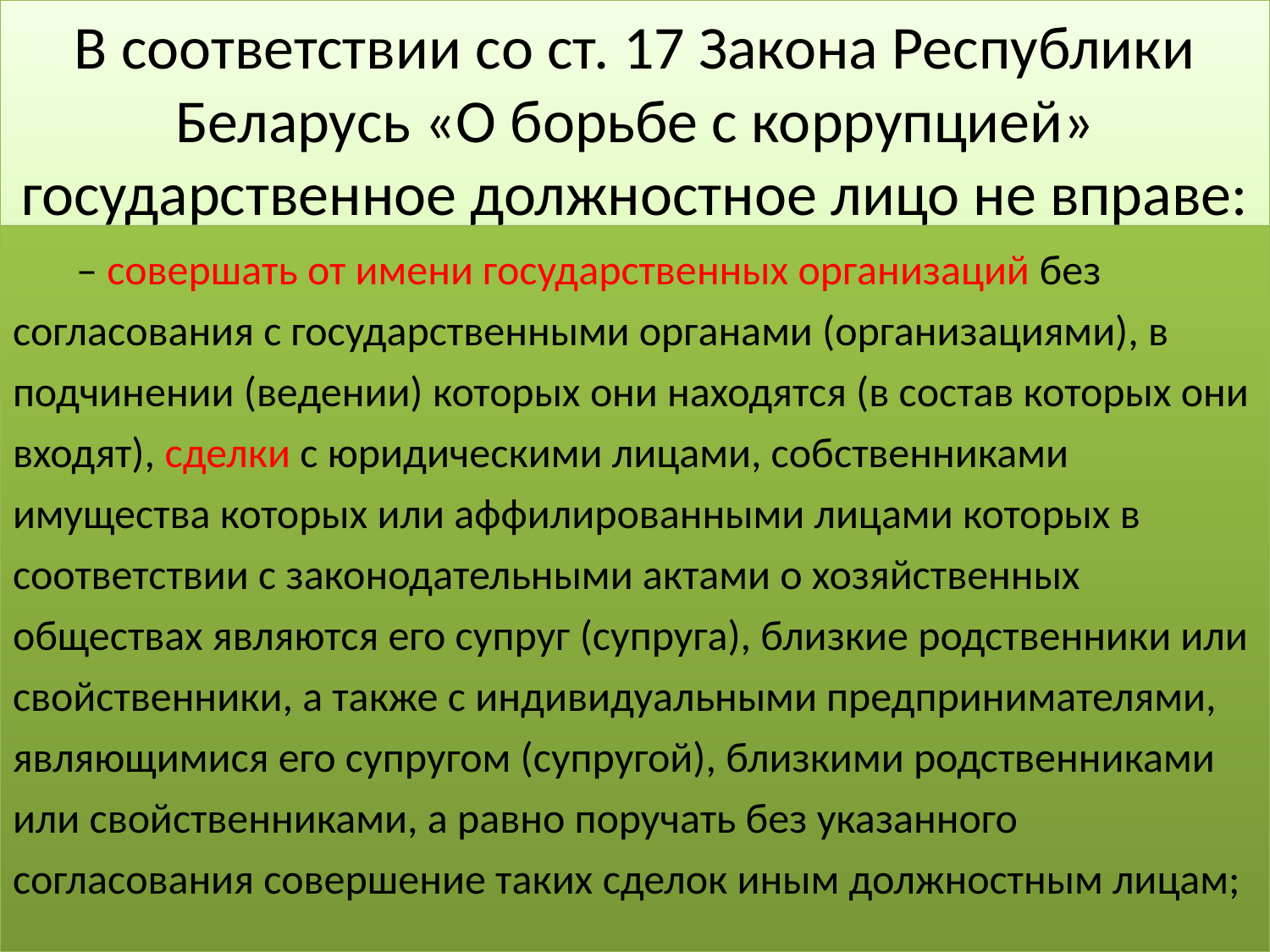

# В соответствии со ст. 17 Закона Республики Беларусь «О борьбе с коррупцией» государственное должностное лицо не вправе:
– совершать от имени государственных организаций без согласования с государственными органами (организациями), в подчинении (ведении) которых они находятся (в состав которых они входят), сделки с юридическими лицами, собственниками имущества которых или аффилированными лицами которых в соответствии с законодательными актами о хозяйственных обществах являются его супруг (супруга), близкие родственники или свойственники, а также с индивидуальными предпринимателями, являющимися его супругом (супругой), близкими родственниками или свойственниками, а равно поручать без указанного согласования совершение таких сделок иным должностным лицам;
28